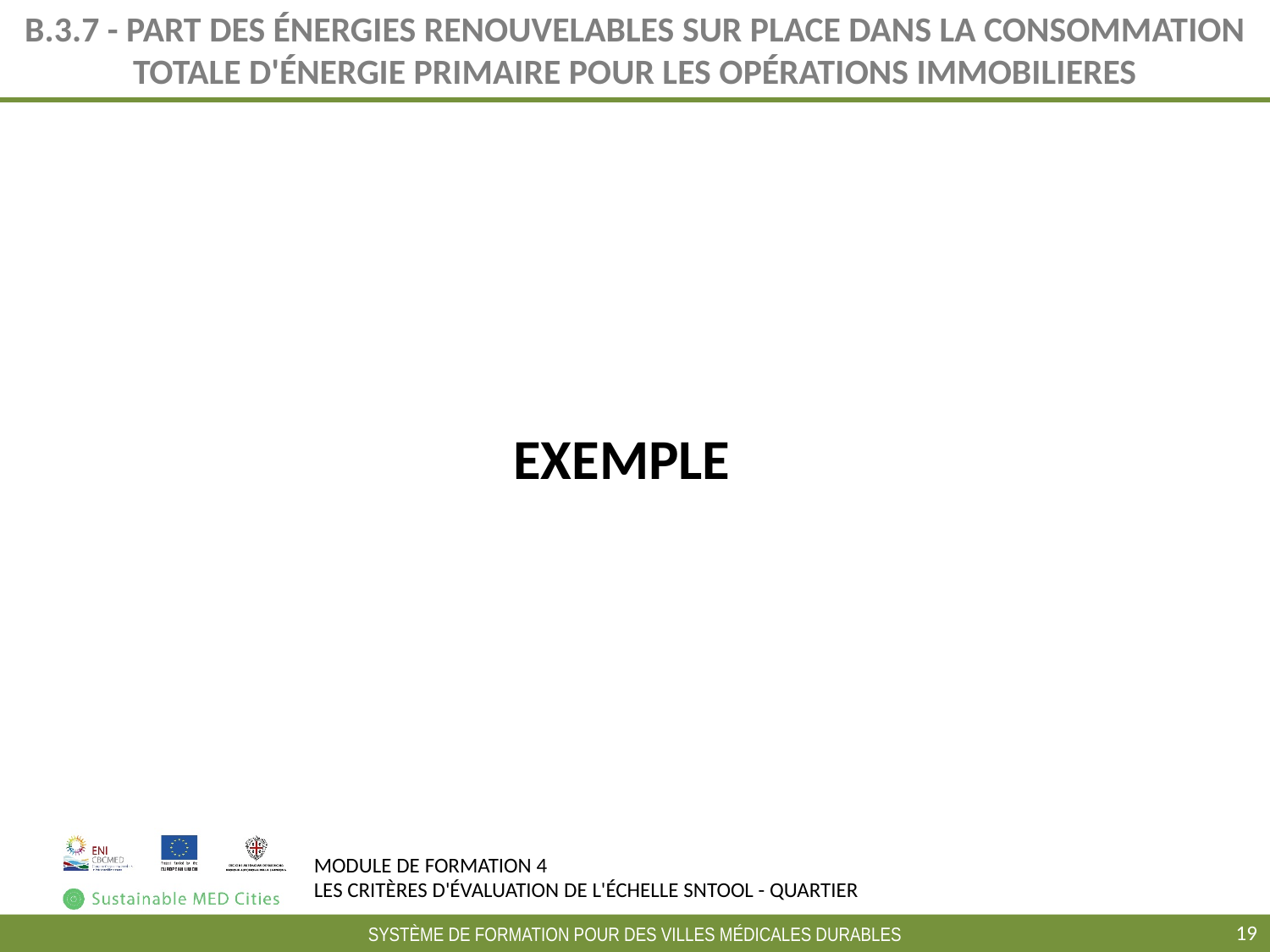

# B.3.7 - PART DES ÉNERGIES RENOUVELABLES SUR PLACE DANS LA CONSOMMATION TOTALE D'ÉNERGIE PRIMAIRE POUR LES OPÉRATIONS IMMOBILIERES

EXEMPLE
19